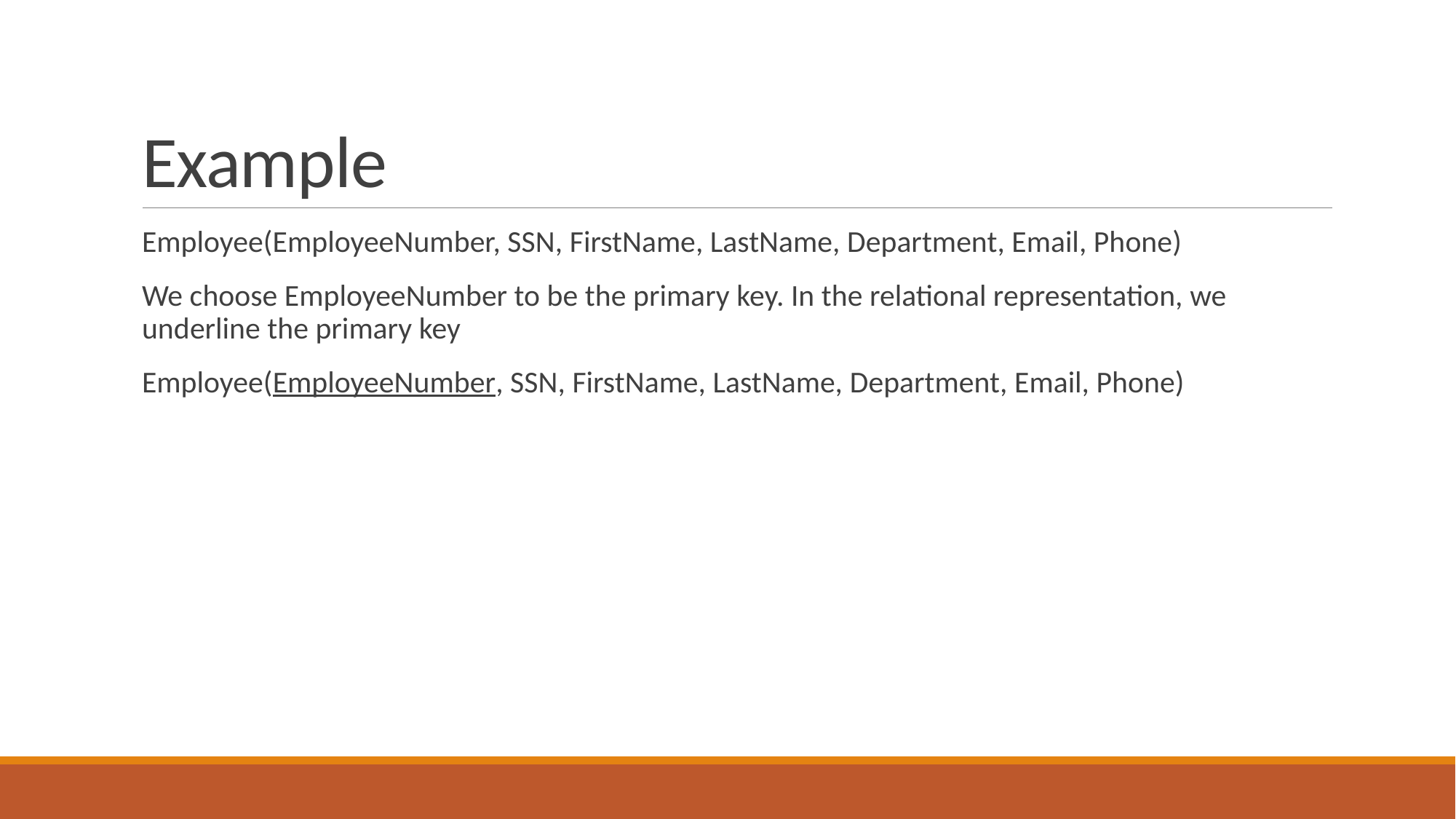

# Example
Employee(EmployeeNumber, SSN, FirstName, LastName, Department, Email, Phone)
We choose EmployeeNumber to be the primary key. In the relational representation, we underline the primary key
Employee(EmployeeNumber, SSN, FirstName, LastName, Department, Email, Phone)